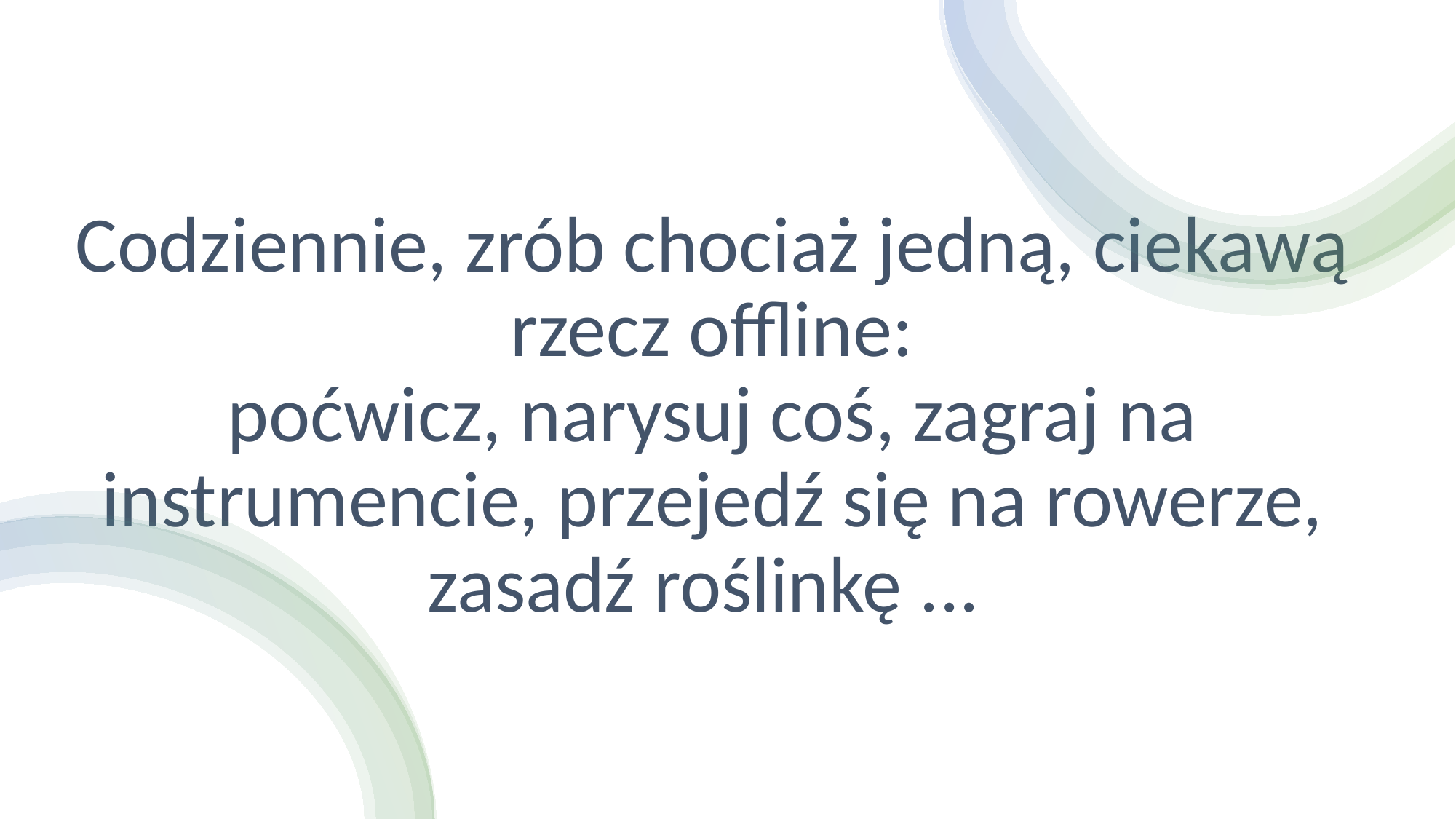

# Codziennie, zrób chociaż jedną, ciekawą rzecz offline: poćwicz, narysuj coś, zagraj na instrumencie, przejedź się na rowerze, zasadź roślinkę ...